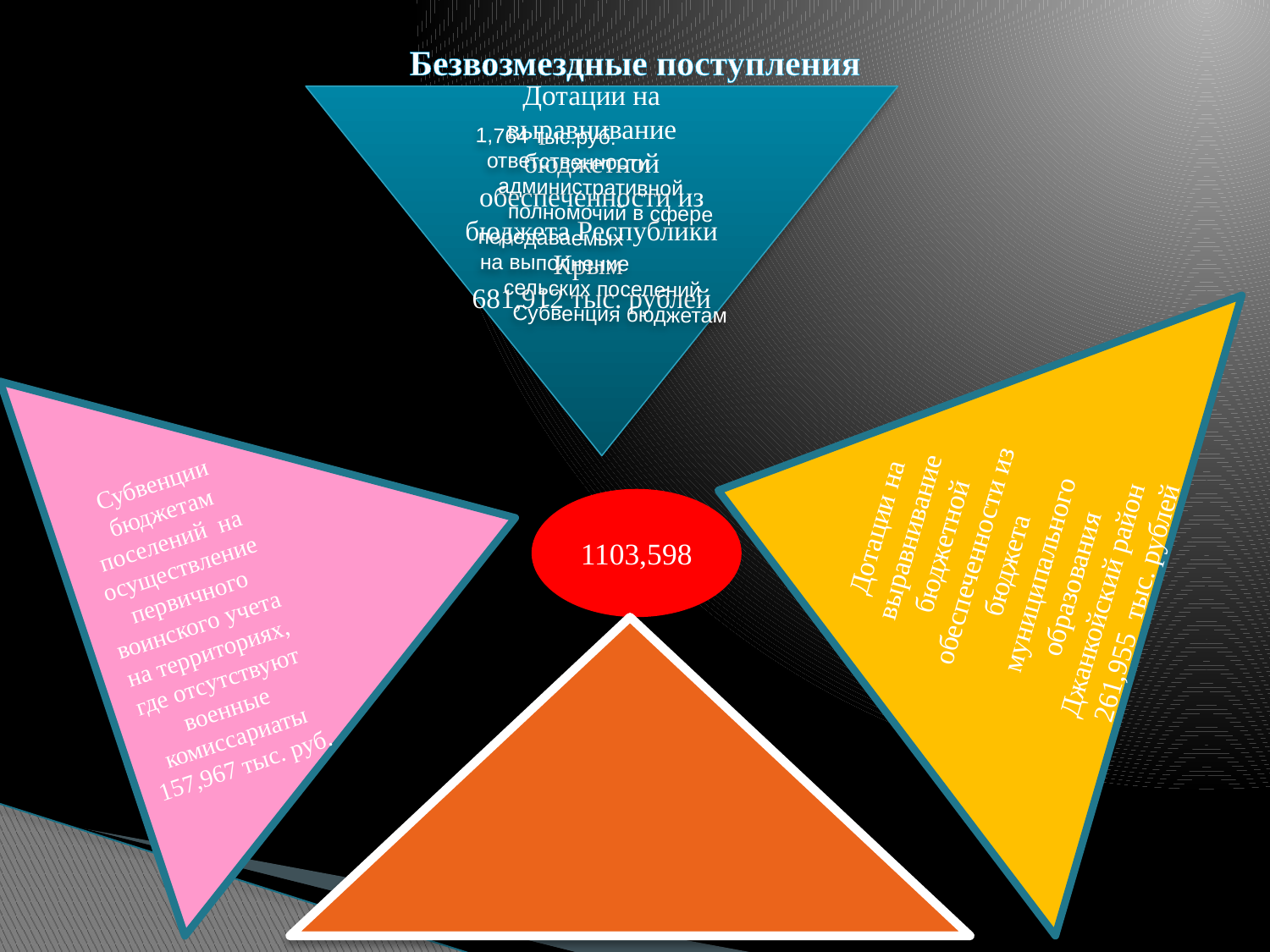

# Безвозмездные поступления

Дотации на выравнивание бюджетной обеспеченности из бюджета Республики Крым
681,912 тыс. рублей
Дотации на выравнивание бюджетной обеспеченности из бюджета муниципального образования Джанкойский район   261,955  тыс. рублей
Субвенции бюджетам поселений  на осуществление первичного воинского учета на территориях, где отсутствуют военные комиссариаты
157,967 тыс. руб.
1103,598

Субвенция бюджетам сельских поселений на выполнение передаваемых полномочий в сфере административной ответственности 1,764 тыс.руб.